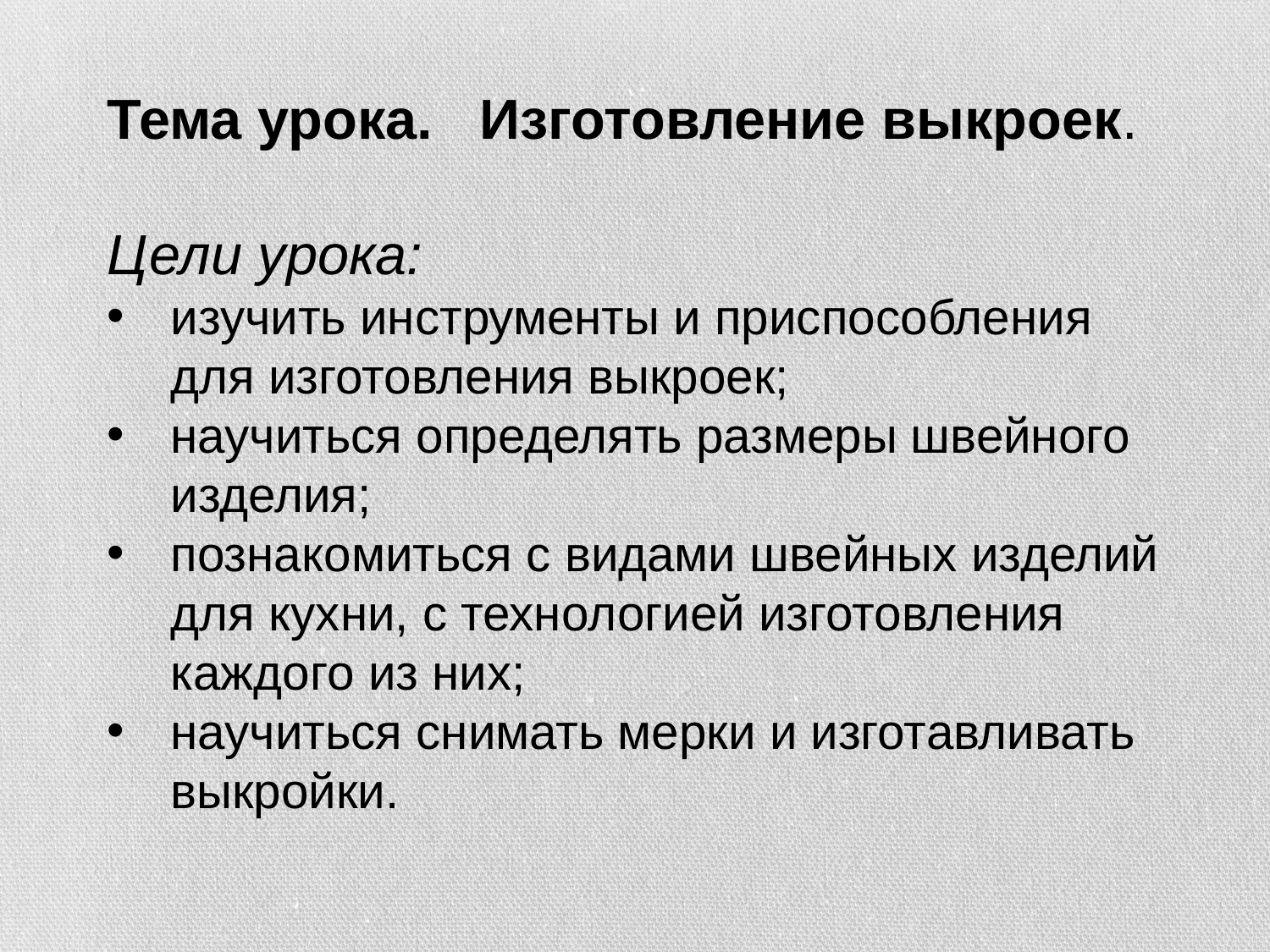

Тема урока.   Изготовление выкроек.

Цели урока:
изучить инструменты и приспособления для изготовления выкроек;
научиться определять размеры швейного изделия;
познакомиться с видами швейных изделий для кухни, с технологией изготовления каждого из них;
научиться снимать мерки и изготавливать выкройки.